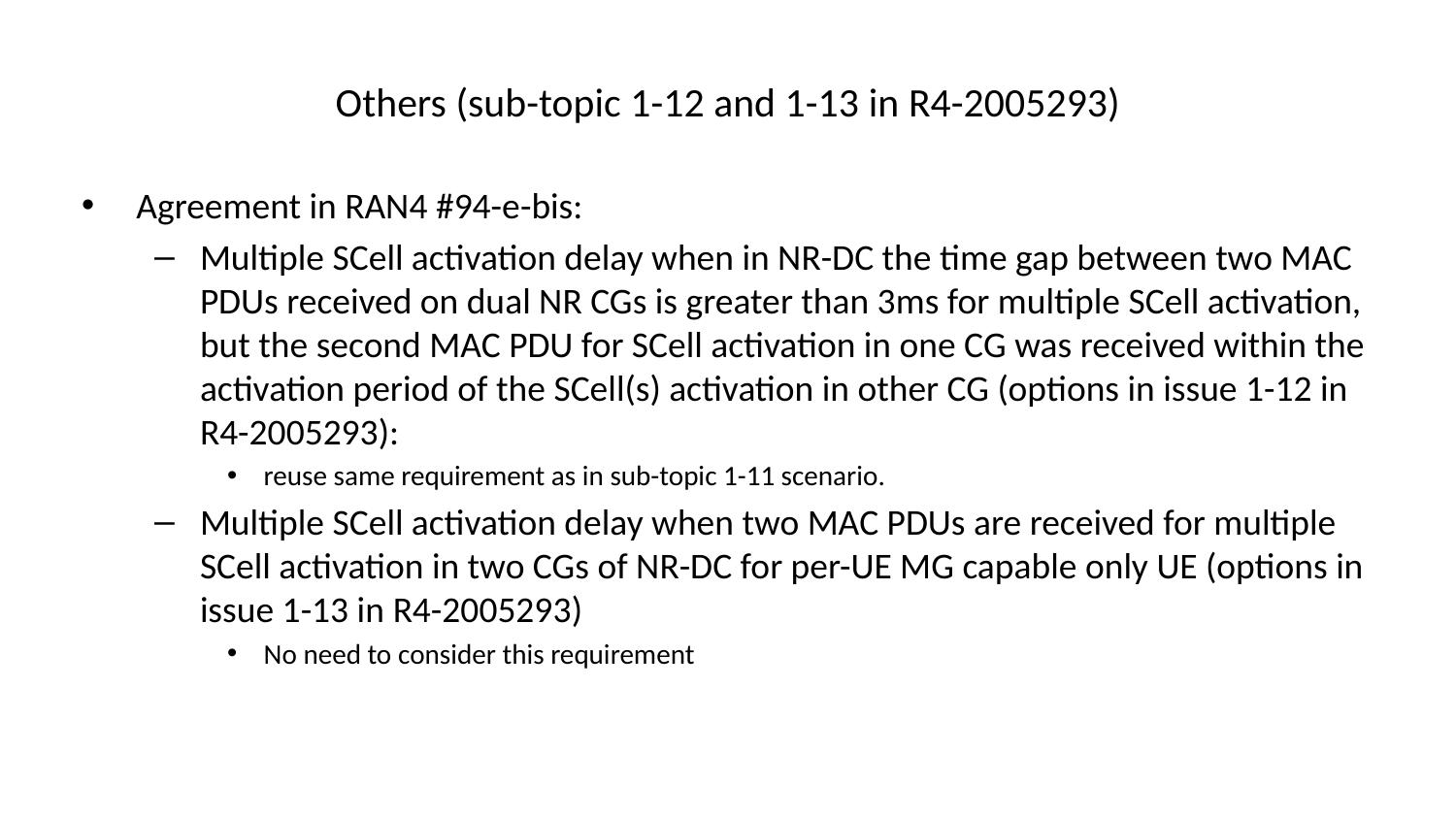

# Others (sub-topic 1-12 and 1-13 in R4-2005293)
Agreement in RAN4 #94-e-bis:
Multiple SCell activation delay when in NR-DC the time gap between two MAC PDUs received on dual NR CGs is greater than 3ms for multiple SCell activation, but the second MAC PDU for SCell activation in one CG was received within the activation period of the SCell(s) activation in other CG (options in issue 1-12 in R4-2005293):
reuse same requirement as in sub-topic 1-11 scenario.
Multiple SCell activation delay when two MAC PDUs are received for multiple SCell activation in two CGs of NR-DC for per-UE MG capable only UE (options in issue 1-13 in R4-2005293)
No need to consider this requirement